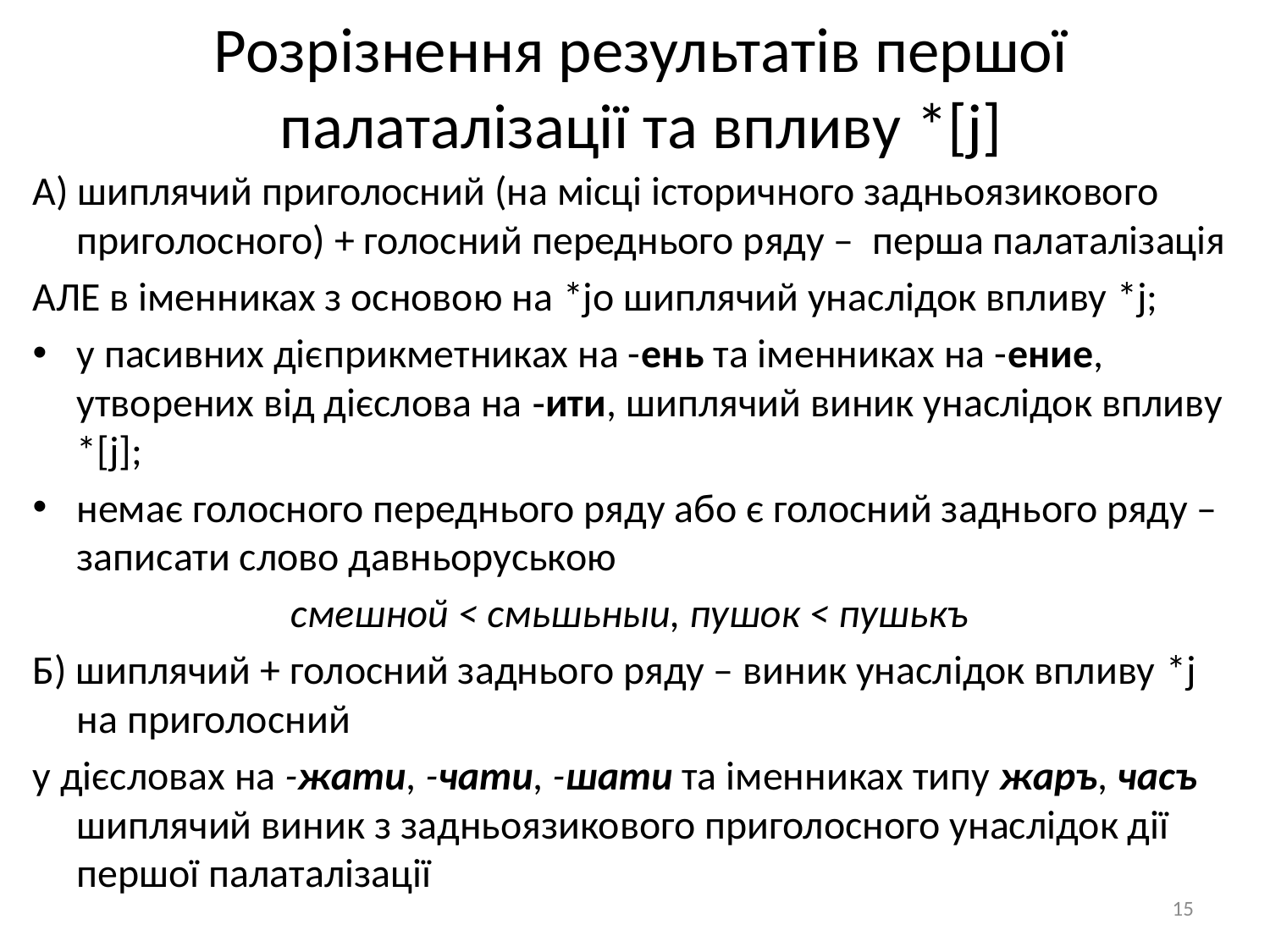

# Розрізнення результатів першої палаталізації та впливу *[j]
А) шиплячий приголосний (на місці історичного задньоязикового приголосного) + голосний переднього ряду –  перша палаталізація
АЛЕ в іменниках з основою на *jo шиплячий унаслідок впливу *j;
у пасивних дієприкметниках на -ень та іменниках на -ение, утворених від дієслова на ‑ити, шиплячий виник унаслідок впливу *[j];
немає голосного переднього ряду або є голосний заднього ряду – записати слово давньоруською
смешной < смьшьныи, пушок < пушькъ
Б) шиплячий + голосний заднього ряду – виник унаслідок впливу *j на приголосний
у дієсловах на -жати, -чати, -шати та іменниках типу жаръ, часъ шиплячий виник з задньоязикового приголосного унаслідок дії першої палаталізації
15